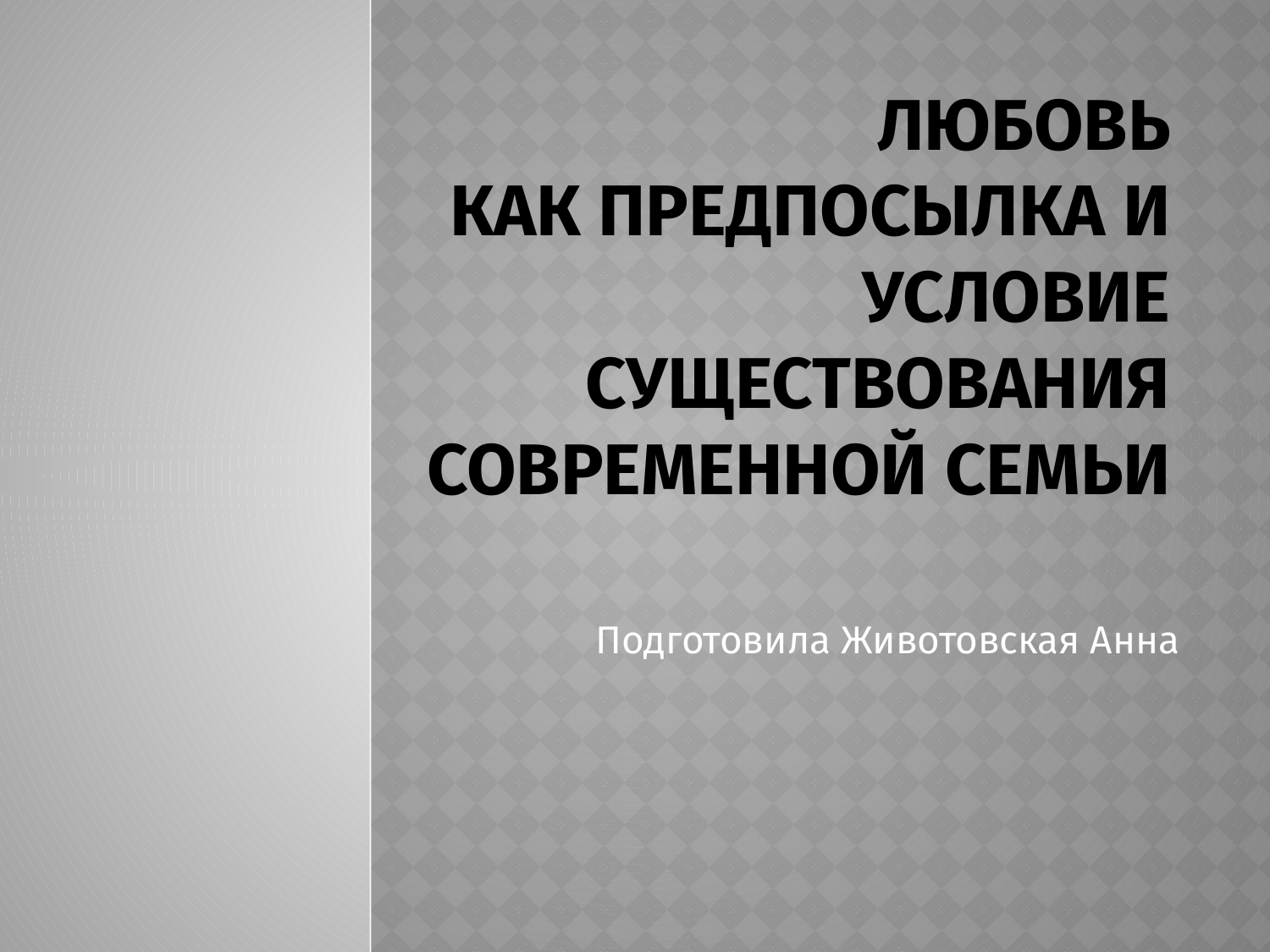

# Любовь как предпосылка и условие существования современной семьи
Подготовила Животовская Анна